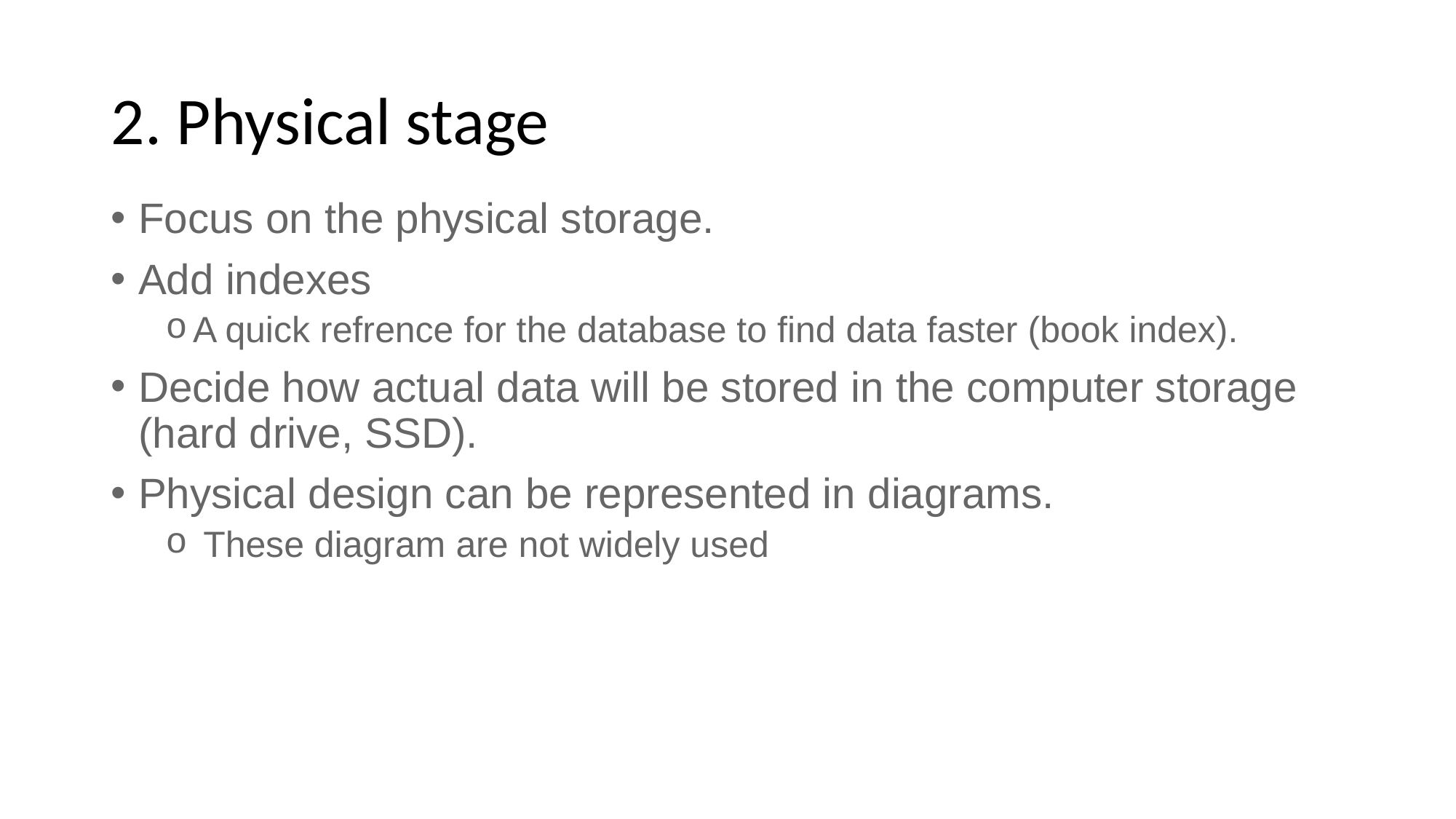

# 2. Physical stage
Focus on the physical storage.
Add indexes
A quick refrence for the database to find data faster (book index).
Decide how actual data will be stored in the computer storage (hard drive, SSD).
Physical design can be represented in diagrams.
 These diagram are not widely used